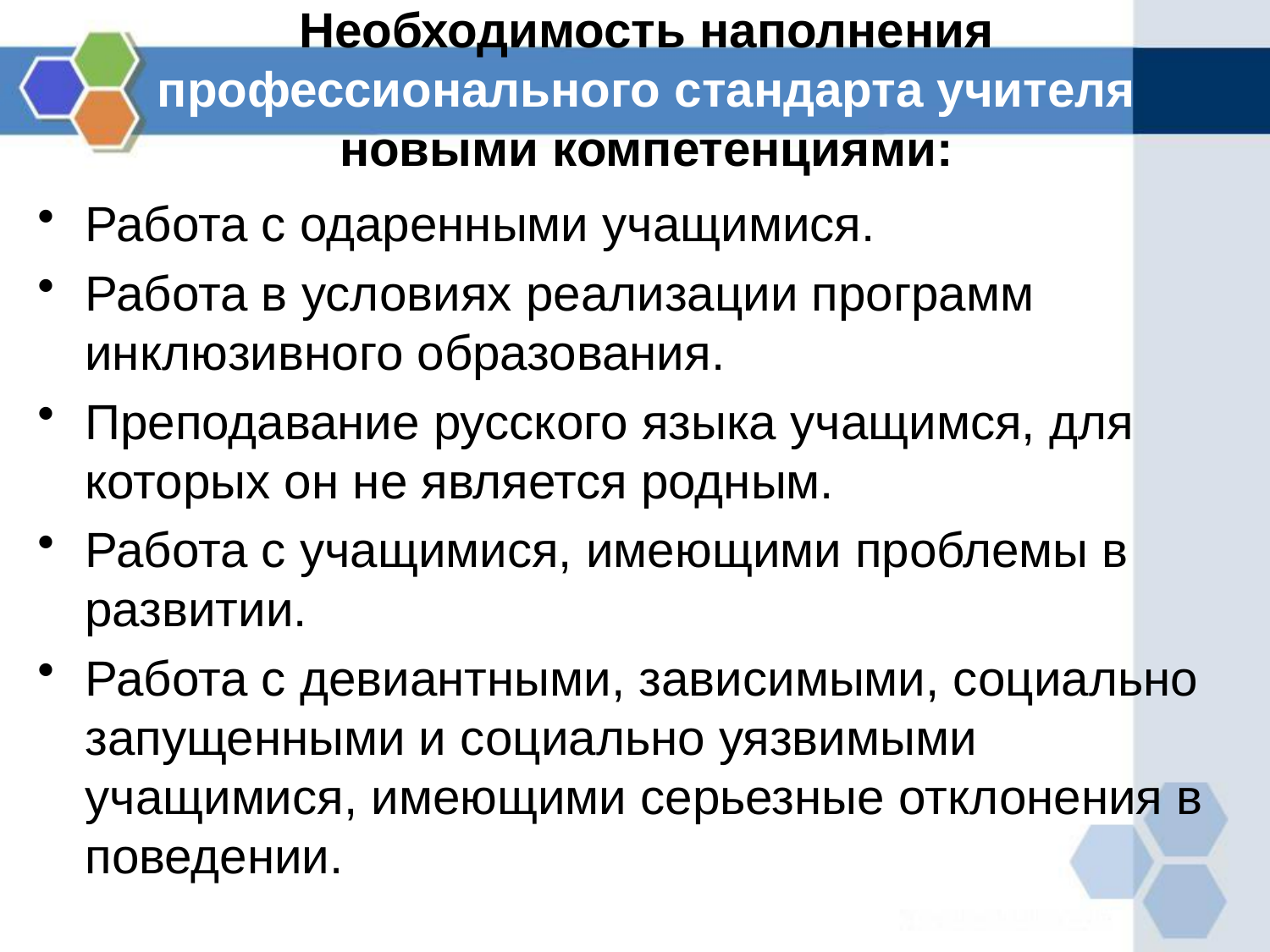

# Необходимость наполнения профессионального стандарта учителя новыми компетенциями:
Работа с одаренными учащимися.
Работа в условиях реализации программ инклюзивного образования.
Преподавание русского языка учащимся, для которых он не является родным.
Работа с учащимися, имеющими проблемы в развитии.
Работа с девиантными, зависимыми, социально запущенными и социально уязвимыми учащимися, имеющими серьезные отклонения в поведении.